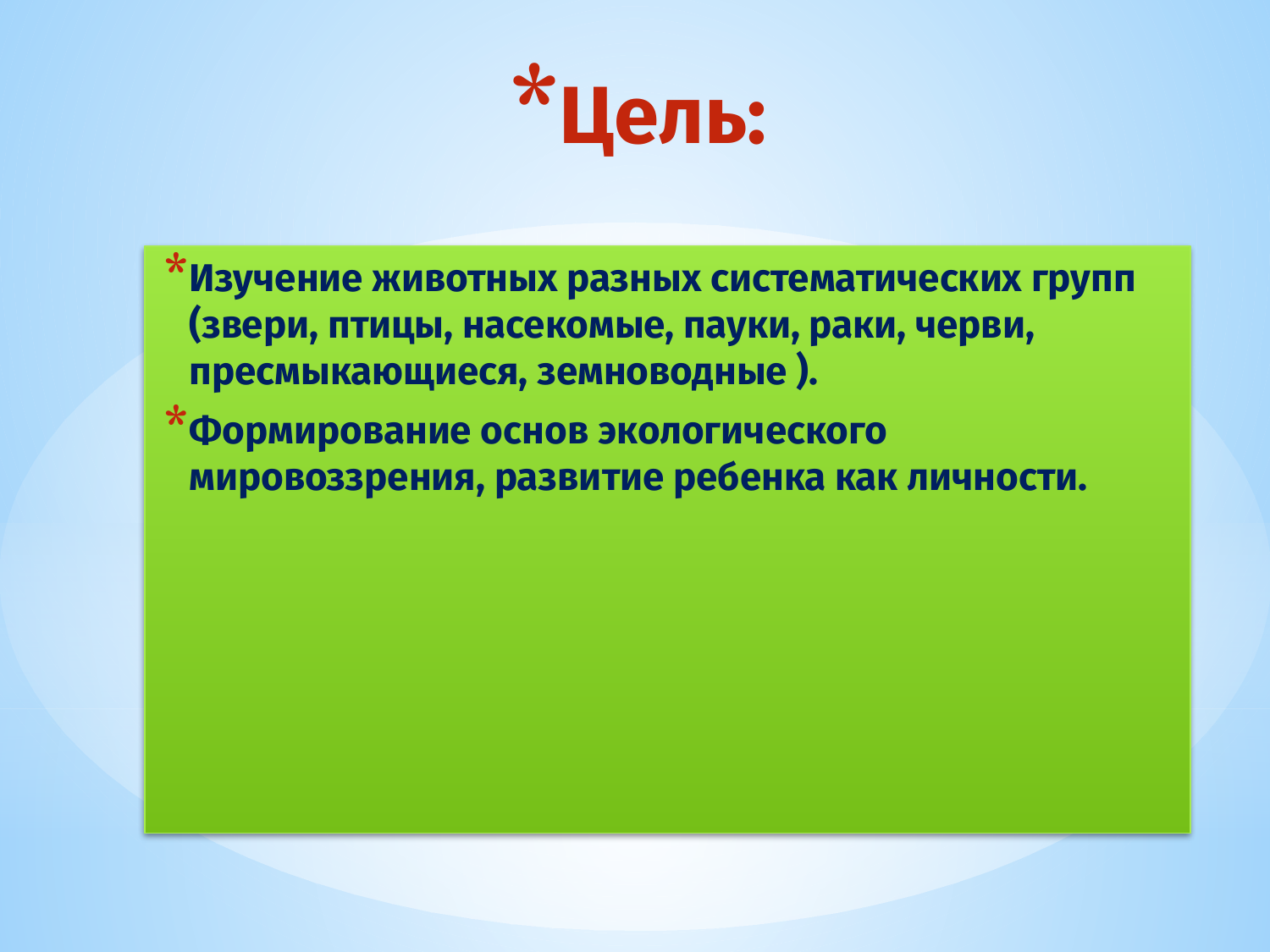

# Цель:
Изучение животных разных систематических групп (звери, птицы, насекомые, пауки, раки, черви, пресмыкающиеся, земноводные ).
Формирование основ экологического мировоззрения, развитие ребенка как личности.